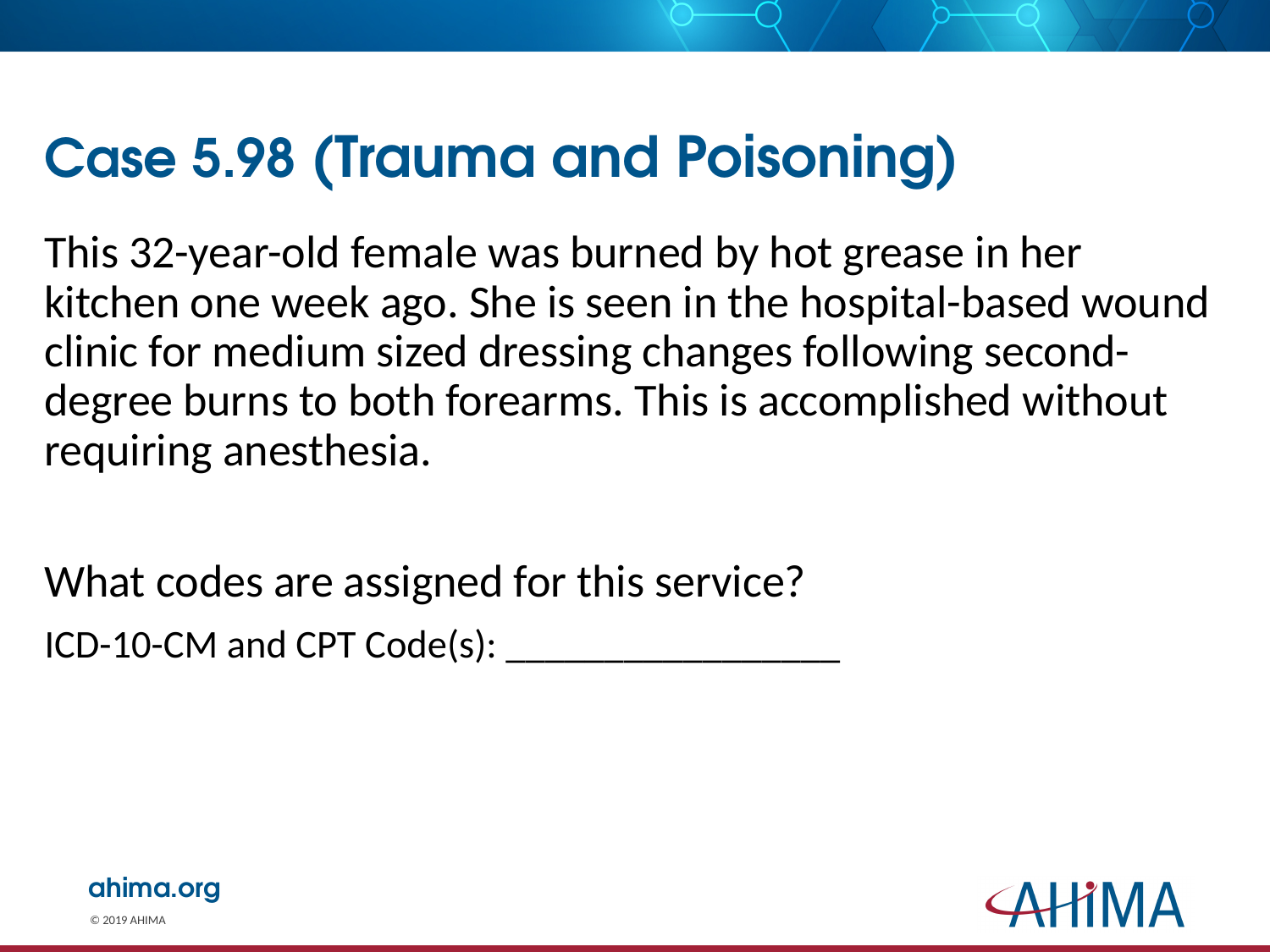

# Case 5.98 (Trauma and Poisoning)
This 32-year-old female was burned by hot grease in her kitchen one week ago. She is seen in the hospital-based wound clinic for medium sized dressing changes following second-degree burns to both forearms. This is accomplished without requiring anesthesia.

What codes are assigned for this service?
ICD-10-CM and CPT Code(s): _________________